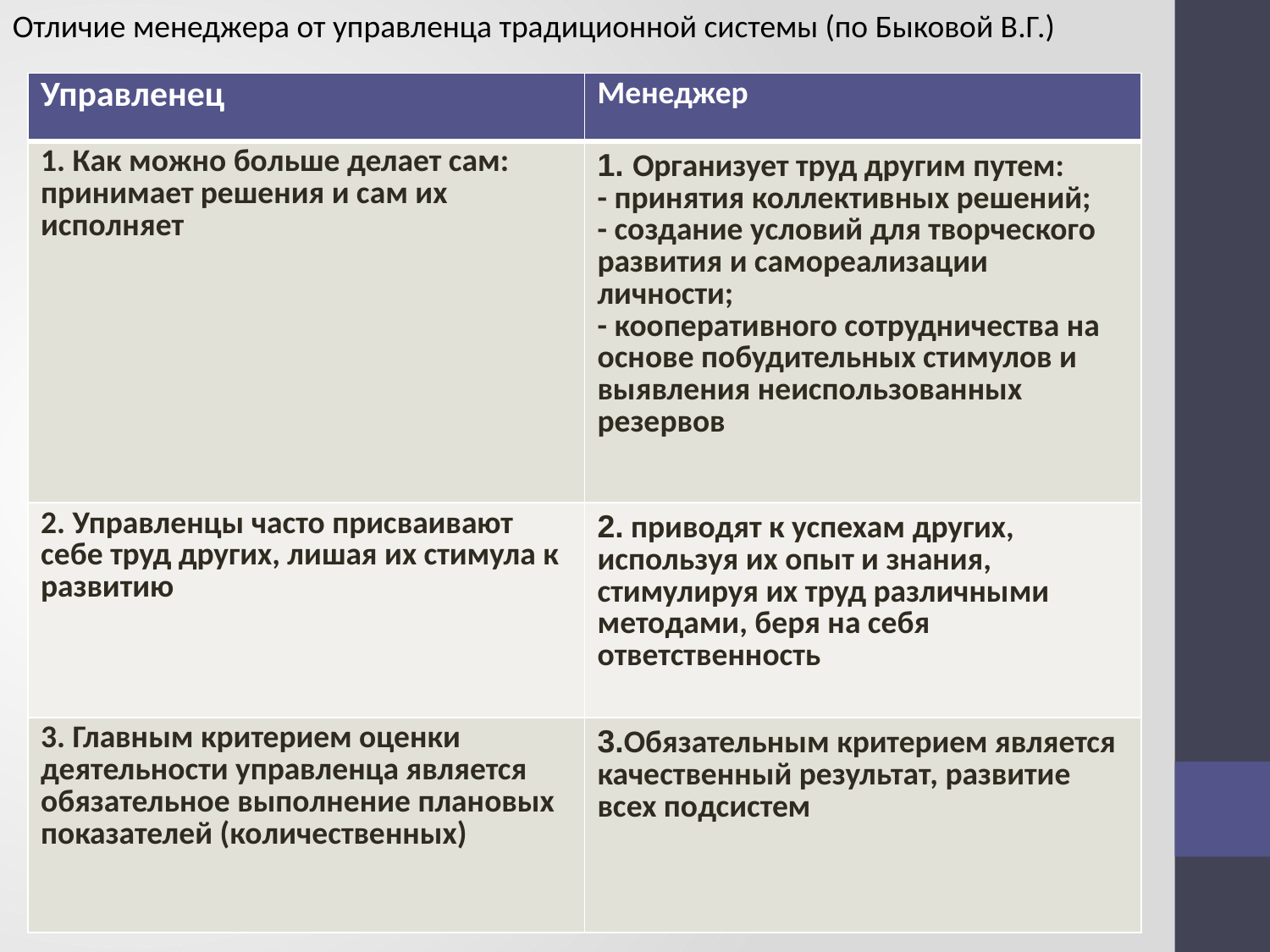

Отличие менеджера от управленца традиционной системы (по Быковой В.Г.)

| Управленец | Менеджер |
| --- | --- |
| 1. Как можно больше делает сам: принимает решения и сам их исполняет | 1. Организует труд другим путем: - принятия коллективных решений; - создание условий для творческого развития и самореализации личности; - кооперативного сотрудничества на основе побудительных стимулов и выявления неиспользованных резервов |
| 2. Управленцы часто присваивают себе труд других, лишая их стимула к развитию | 2. приводят к успехам других, используя их опыт и знания, стимулируя их труд различными методами, беря на себя ответственность |
| 3. Главным критерием оценки деятельности управленца является обязательное выполнение плановых показателей (количественных) | 3.Обязательным критерием является качественный результат, развитие всех подсистем |